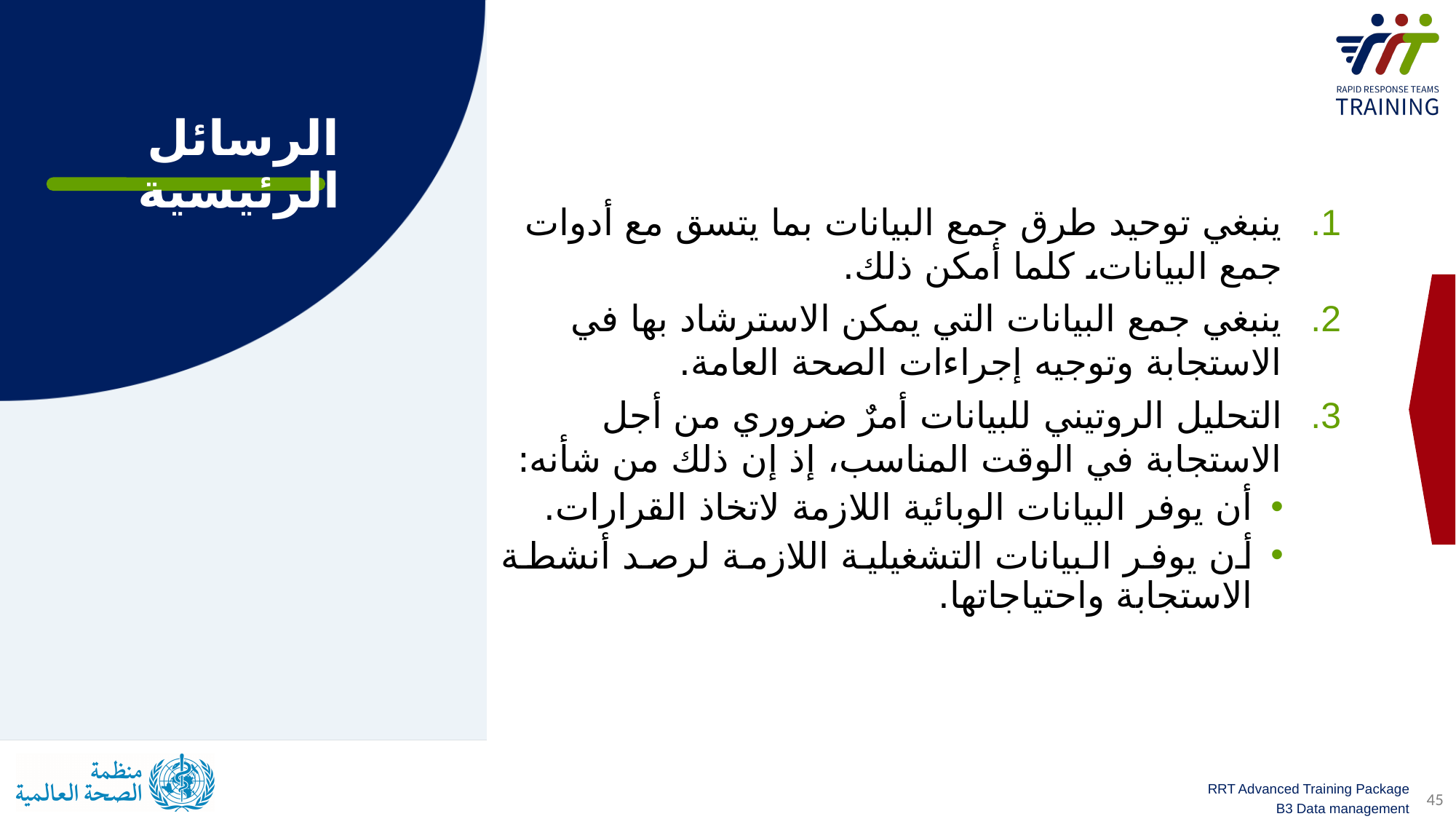

الرسائل الرئيسية
ينبغي توحيد طرق جمع البيانات بما يتسق مع أدوات جمع البيانات، كلما أمكن ذلك.
ينبغي جمع البيانات التي يمكن الاسترشاد بها في الاستجابة وتوجيه إجراءات الصحة العامة.
التحليل الروتيني للبيانات أمرٌ ضروري من أجل الاستجابة في الوقت المناسب، إذ إن ذلك من شأنه:
أن يوفر البيانات الوبائية اللازمة لاتخاذ القرارات.
أن يوفر البيانات التشغيلية اللازمة لرصد أنشطة الاستجابة واحتياجاتها.